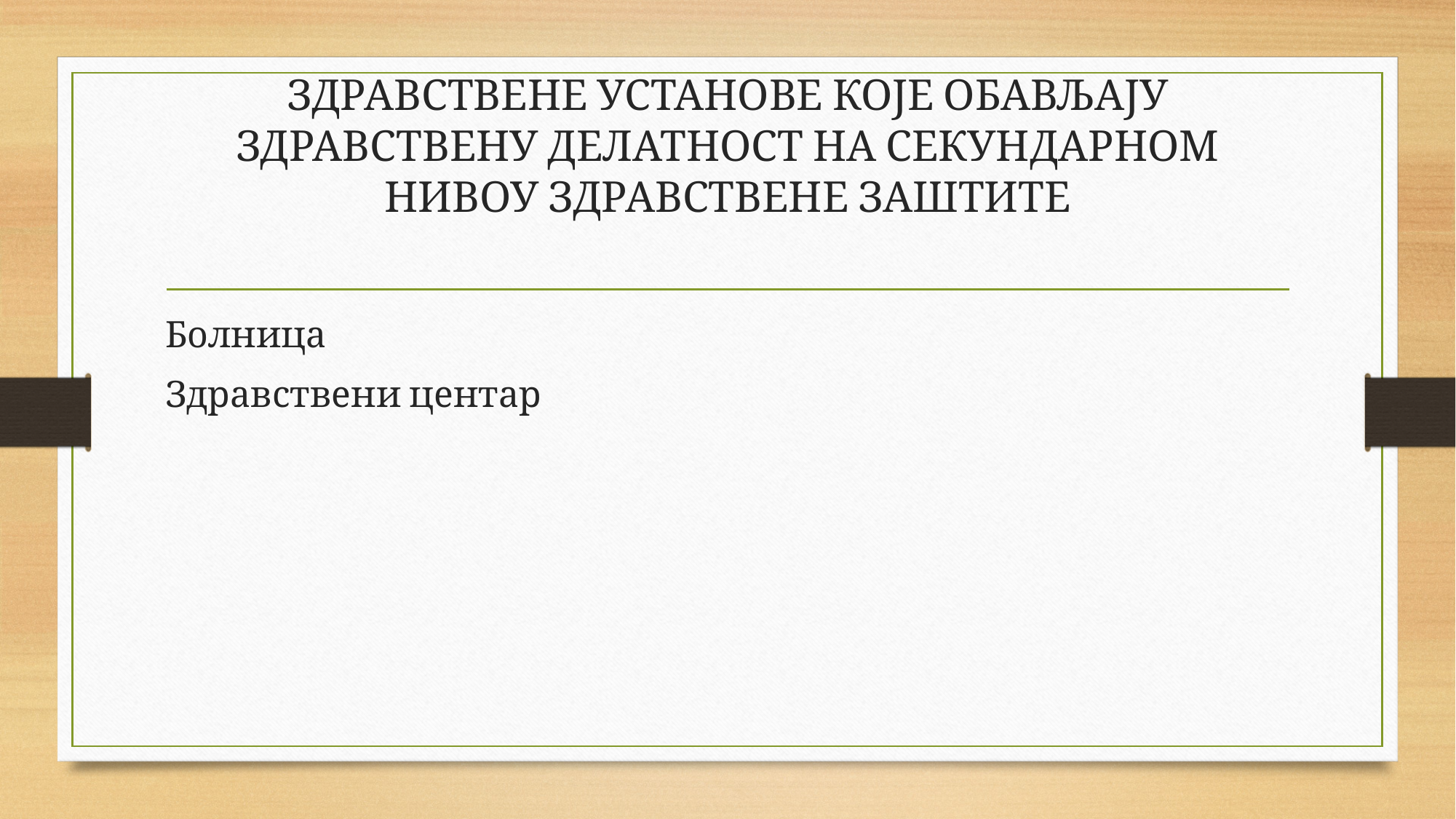

# ЗДРАВСТВЕНЕ УСТАНОВЕ КОЈЕ ОБАВЉАЈУ ЗДРАВСТВЕНУ ДЕЛАТНОСТ НА СЕКУНДАРНОМ НИВОУ ЗДРАВСТВЕНЕ ЗАШТИТЕ
Болница
Здравствени центар